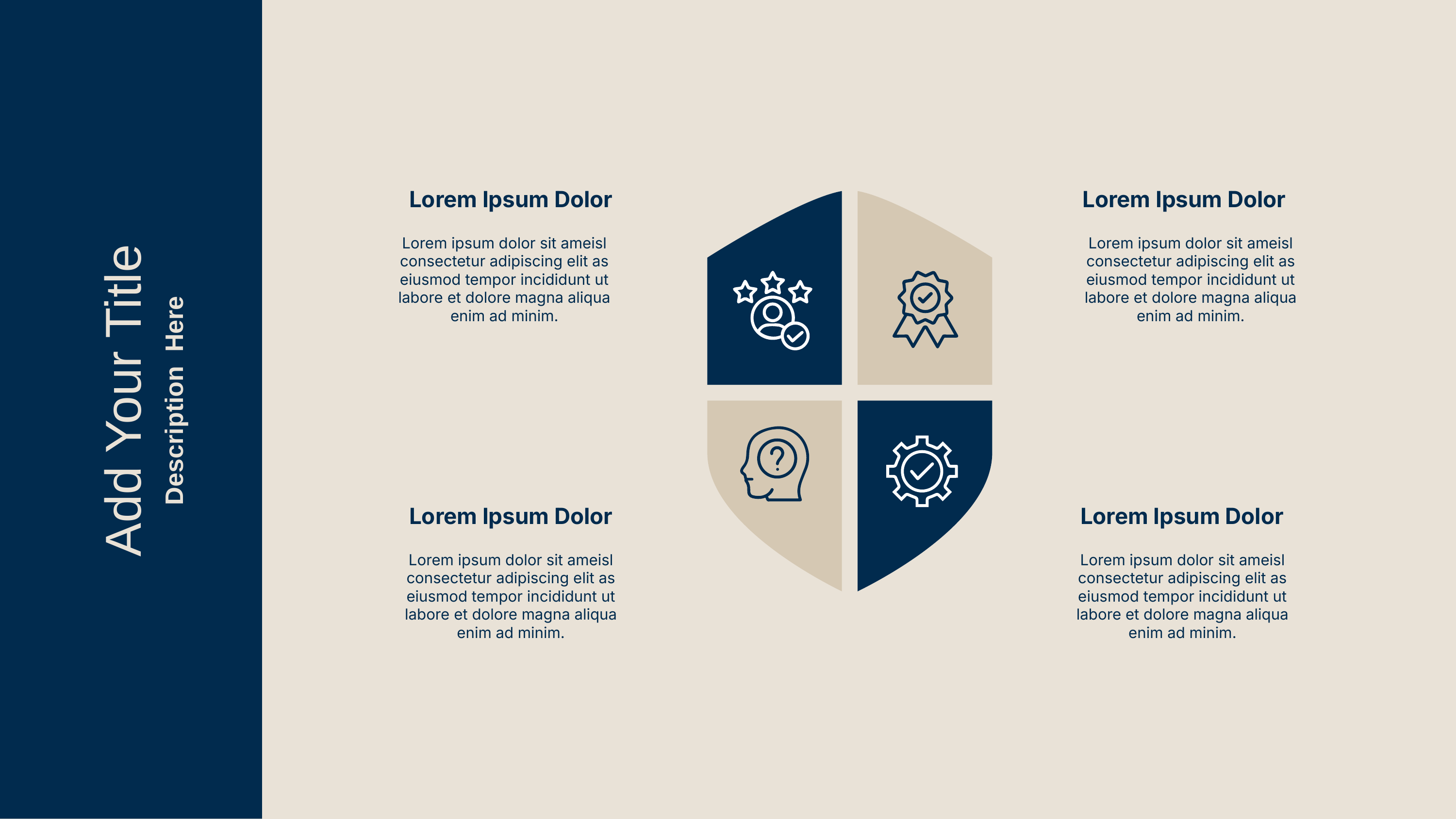

Add Your Title
Description  Here
Lorem Ipsum Dolor
Lorem Ipsum Dolor

Lorem ipsum dolor sit ameisl consectetur adipiscing elit as eiusmod tempor incididunt ut labore et dolore magna aliqua enim ad minim.
Lorem ipsum dolor sit ameisl consectetur adipiscing elit as eiusmod tempor incididunt ut labore et dolore magna aliqua enim ad minim.
Lorem Ipsum Dolor
Lorem Ipsum Dolor
Lorem ipsum dolor sit ameisl consectetur adipiscing elit as eiusmod tempor incididunt ut labore et dolore magna aliqua enim ad minim.
Lorem ipsum dolor sit ameisl consectetur adipiscing elit as eiusmod tempor incididunt ut labore et dolore magna aliqua enim ad minim.